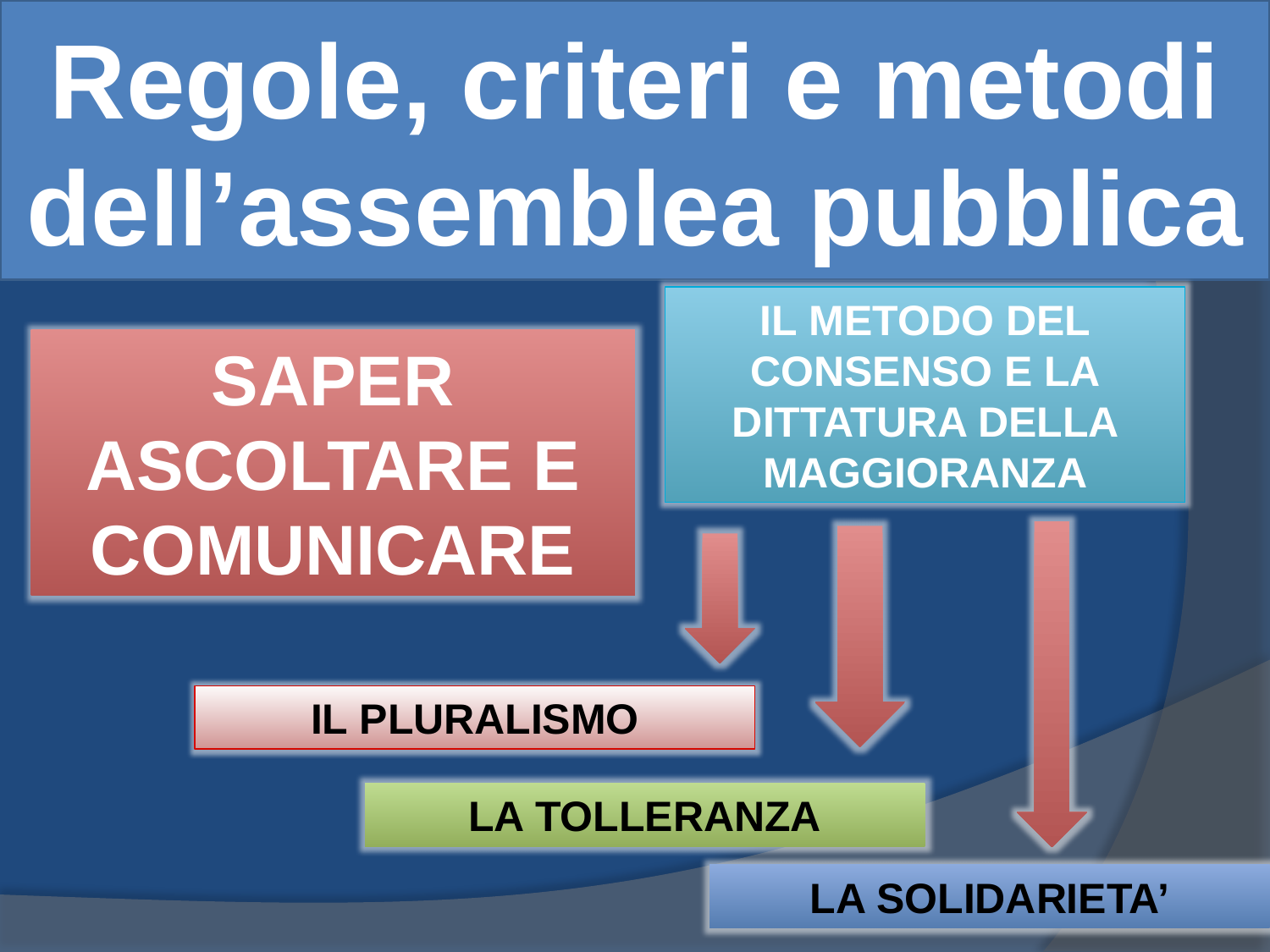

Regole, criteri e metodi dell’assemblea pubblica
IL METODO DEL CONSENSO E LA DITTATURA DELLA MAGGIORANZA
SAPER ASCOLTARE E COMUNICARE

IL PLURALISMO
LA TOLLERANZA
LA SOLIDARIETA’